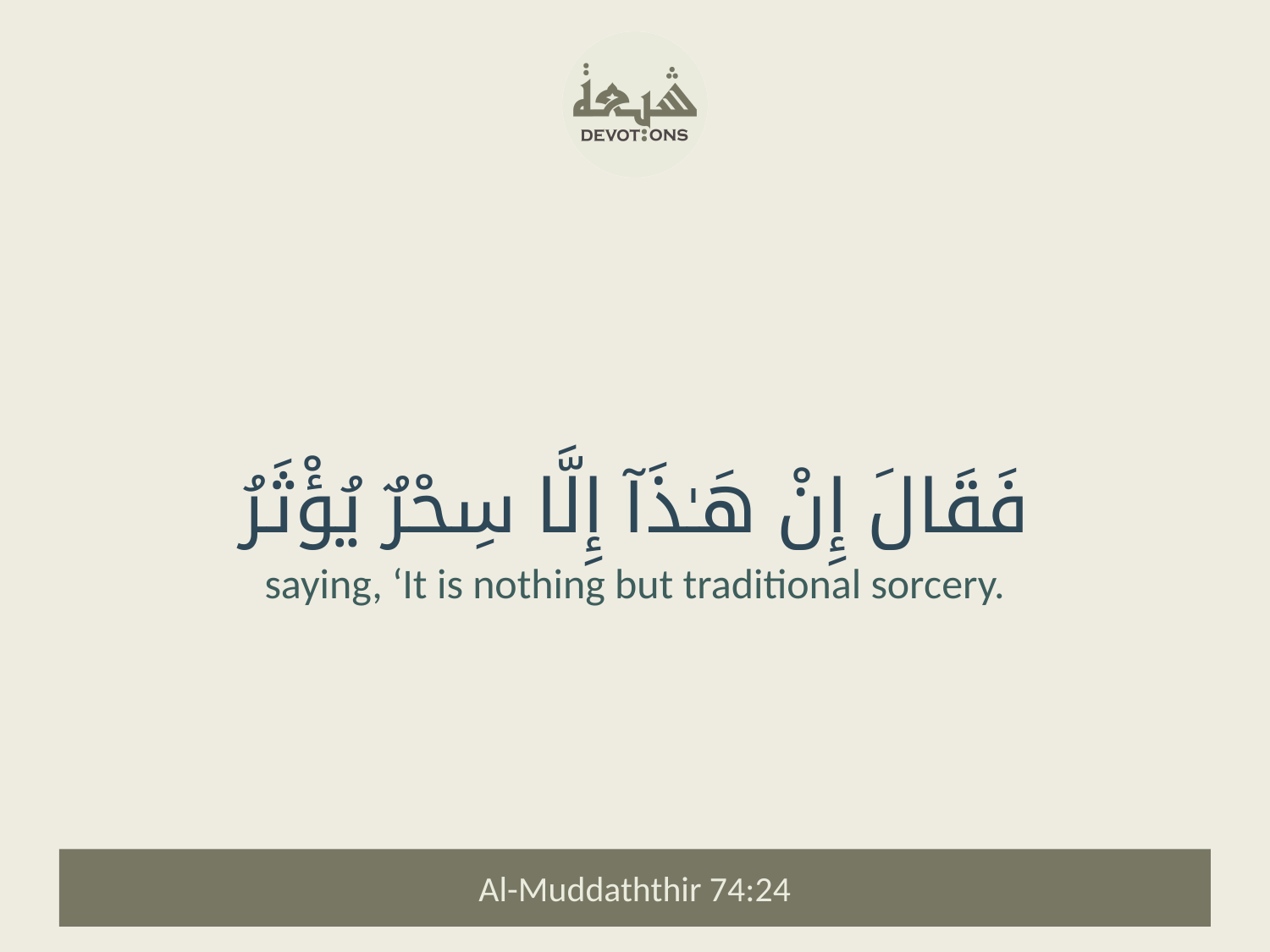

فَقَالَ إِنْ هَـٰذَآ إِلَّا سِحْرٌ يُؤْثَرُ
saying, ‘It is nothing but traditional sorcery.
Al-Muddaththir 74:24